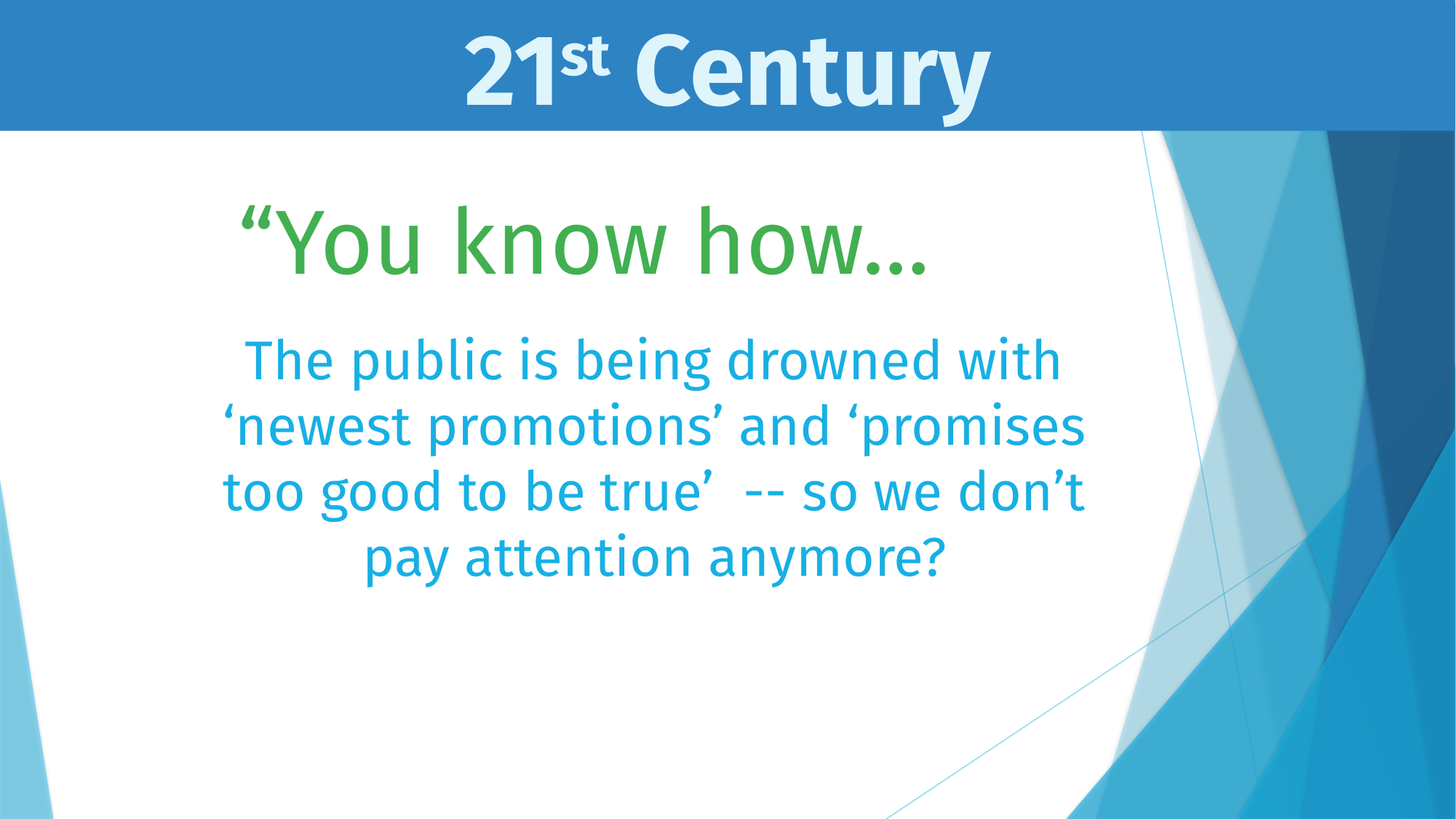

21st Century
“You know how…
The public is being drowned with ‘newest promotions’ and ‘promises too good to be true’  -- so we don’t pay attention anymore?